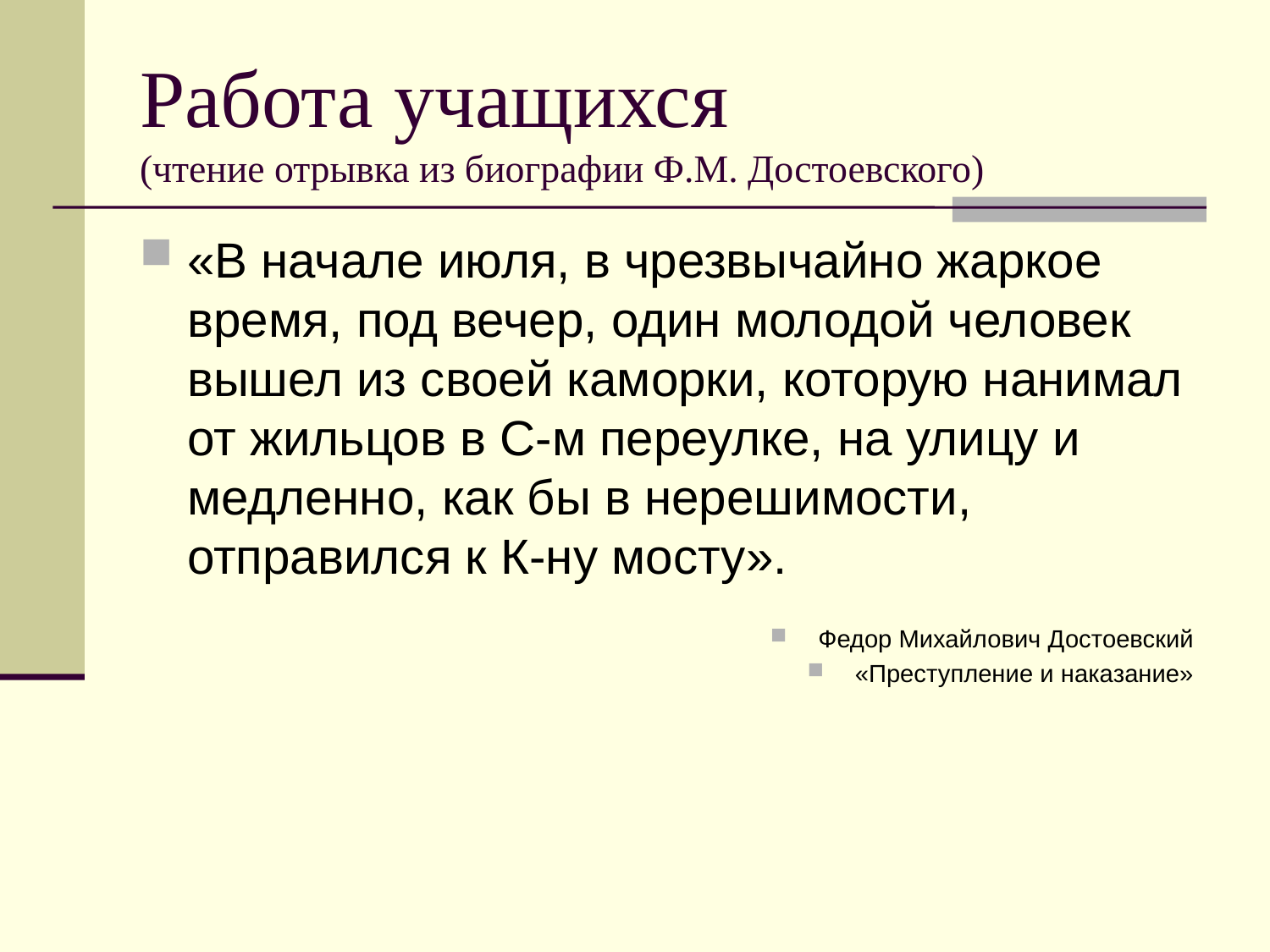

# Работа учащихся (чтение отрывка из биографии Ф.М. Достоевского)
«В начале июля, в чрезвычайно жаркое время, под вечер, один молодой человек вышел из своей каморки, которую нанимал от жильцов в С-м переулке, на улицу и медленно, как бы в нерешимости, отправился к К-ну мосту».

Федор Михайлович Достоевский
«Преступление и наказание»